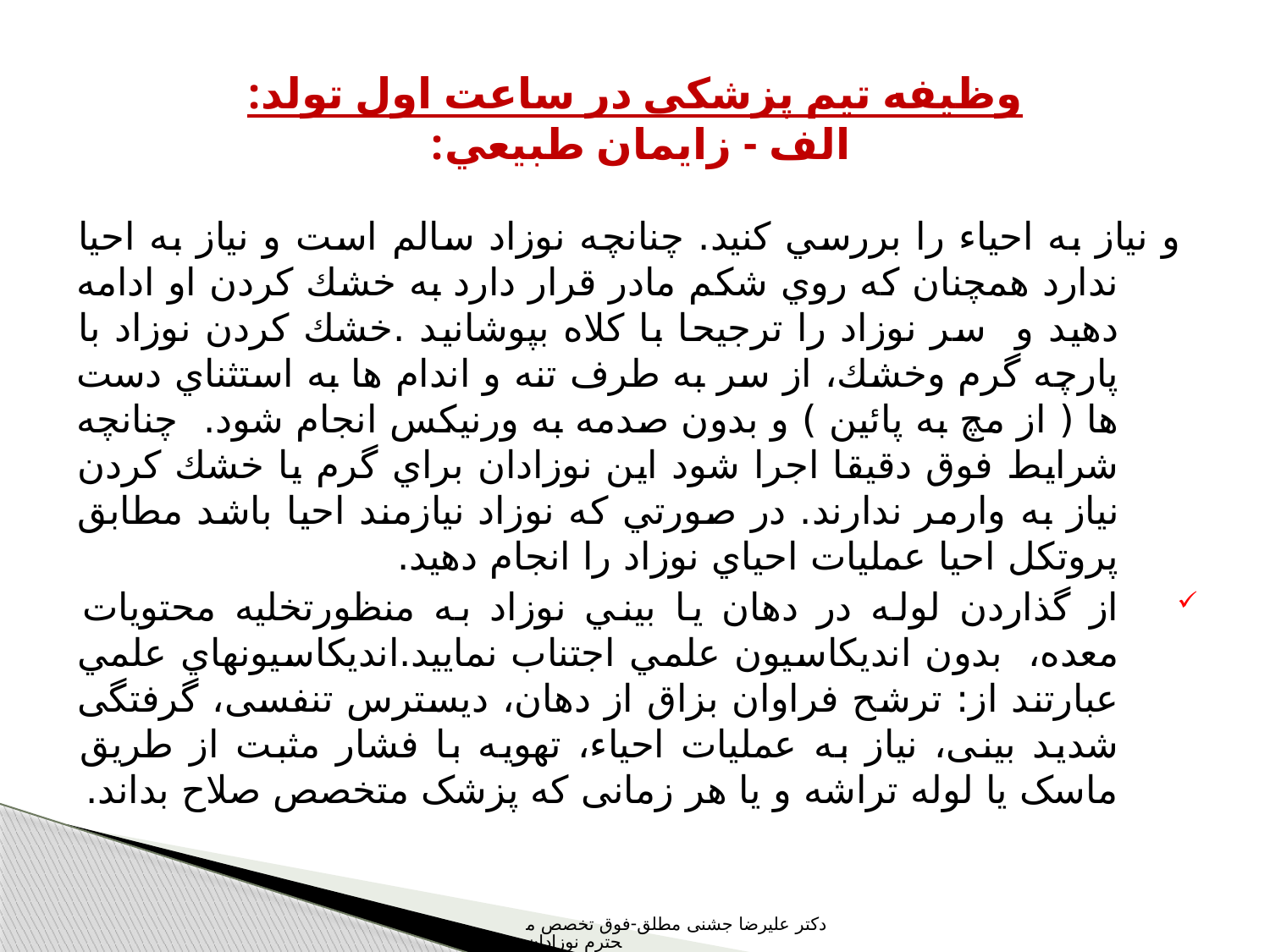

# وظیفه تیم پزشکی در ساعت اول تولد: الف - زايمان طبيعي:
و نياز به احياء را بررسي کنید. چنانچه نوزاد سالم است و نياز به احيا ندارد همچنان که روي شكم مادر قرار دارد به خشك كردن او ادامه دهید و  سر نوزاد را ترجيحا با كلاه بپوشانید .خشك كردن نوزاد با پارچه گرم وخشك، از سر به طرف تنه و اندام ها به استثناي دست ها ( از مچ به پائين ) و بدون صدمه به ورنيكس انجام شود.  چنانچه شرایط فوق دقیقا اجرا شود اين نوزادان براي گرم يا خشك كردن نياز به وارمر ندارند. در صورتي كه نوزاد نيازمند احيا باشد مطابق پروتكل احيا عمليات احياي نوزاد را انجام دهيد.
از گذاردن لوله در دهان یا بيني نوزاد به منظورتخليه محتويات معده،  بدون انديكاسيون علمي اجتناب نمایید.انديكاسيونهاي علمي عبارتند از: ترشح فراوان بزاق از دهان، دیسترس تنفسی، گرفتگی شدید بینی، نیاز به عملیات احیاء، تهویه با فشار مثبت از طریق ماسک یا لوله تراشه و یا هر زمانی که پزشک متخصص صلاح بداند.

دکتر علیرضا جشنی مطلق-فوق تخصص محترم نوزادان